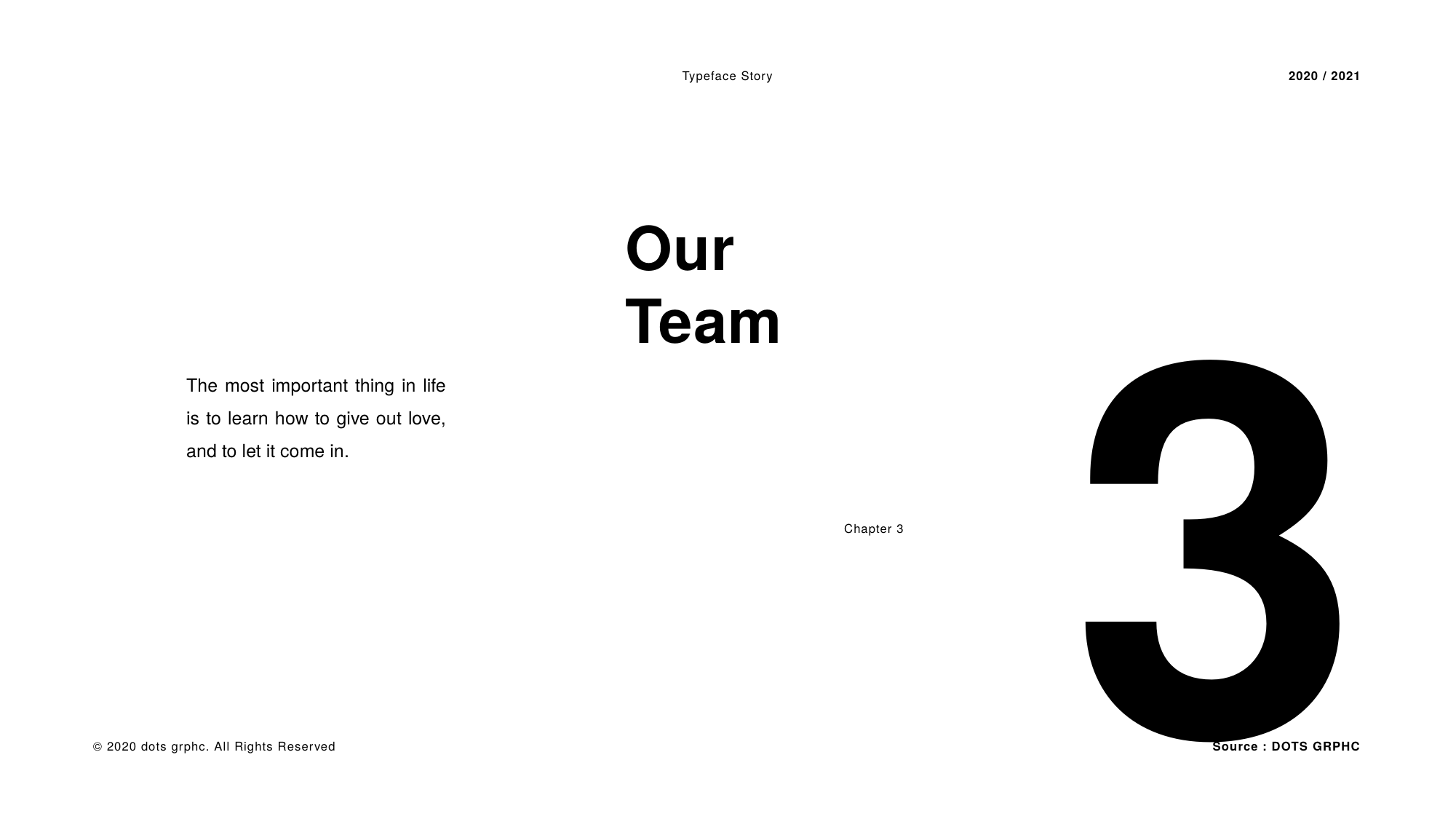

Typeface Story
2020 / 2021
Our Team
3
The most important thing in life is to learn how to give out love, and to let it come in.
Chapter 3
Source : DOTS GRPHC
© 2020 dots grphc. All Rights Reserved